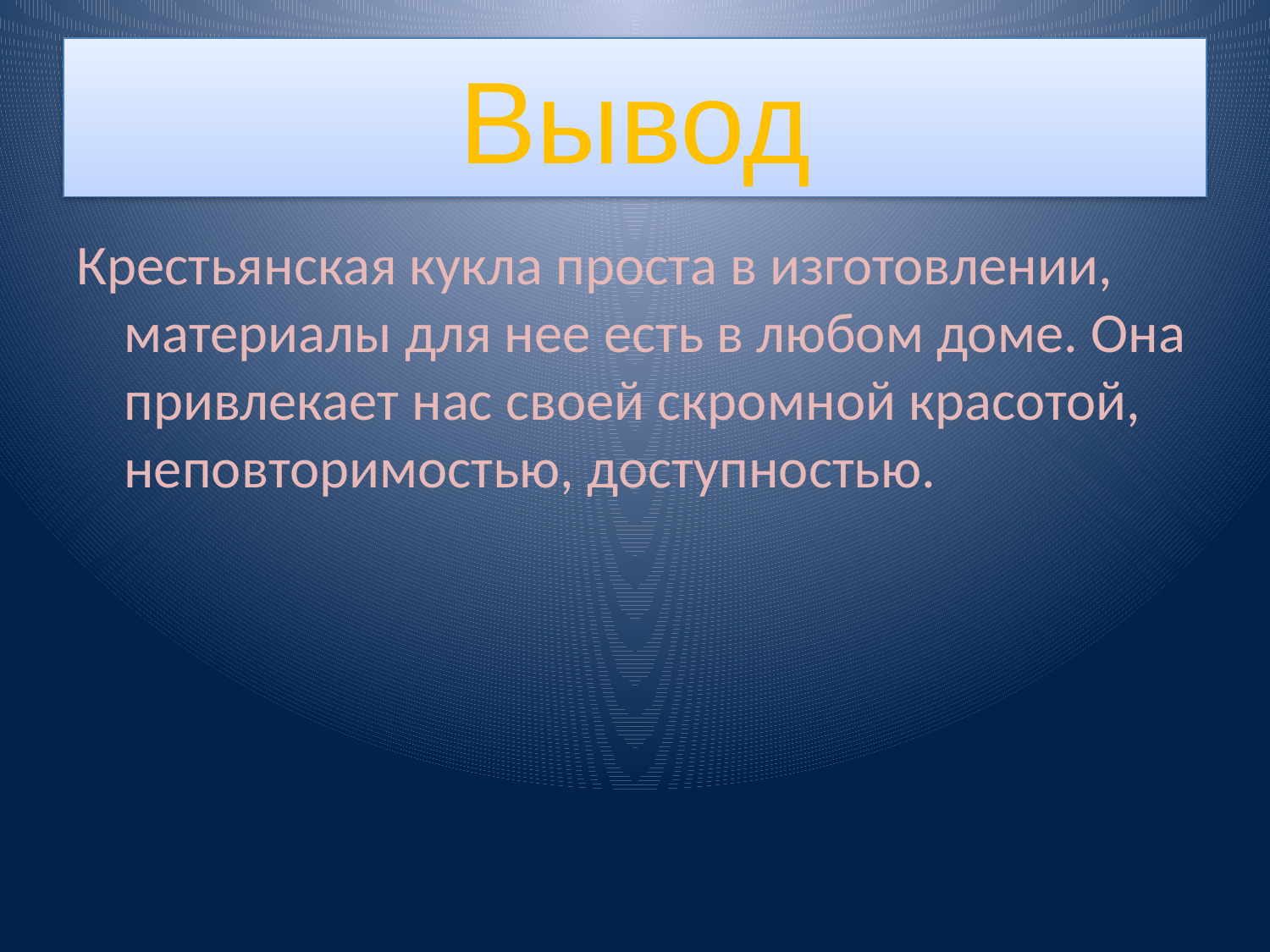

# Вывод
Крестьянская кукла проста в изготовлении, материалы для нее есть в любом доме. Она привлекает нас своей скромной красотой, неповторимостью, доступностью.